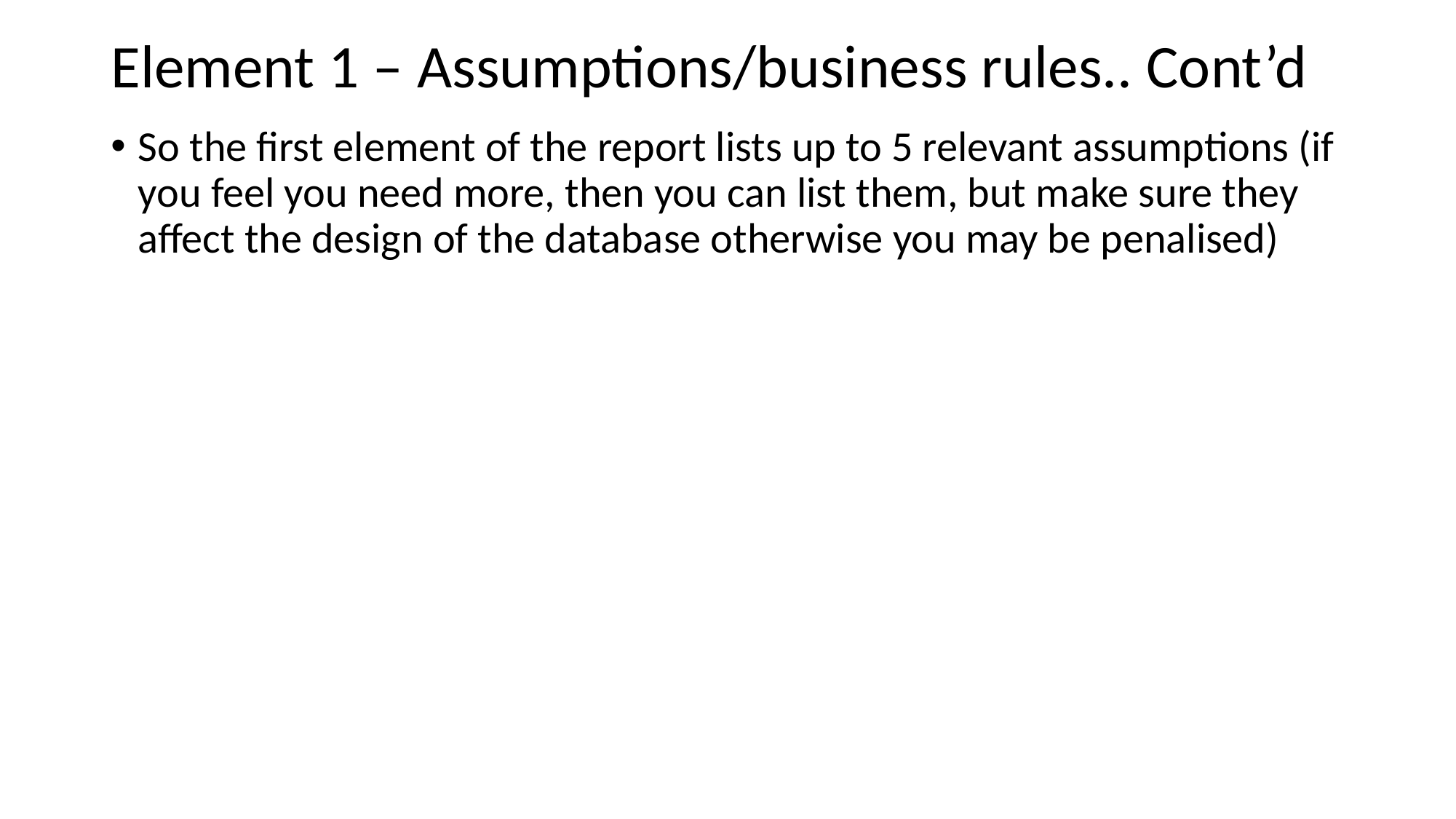

# Element 1 – Assumptions/business rules.. Cont’d
So the first element of the report lists up to 5 relevant assumptions (if you feel you need more, then you can list them, but make sure they affect the design of the database otherwise you may be penalised)